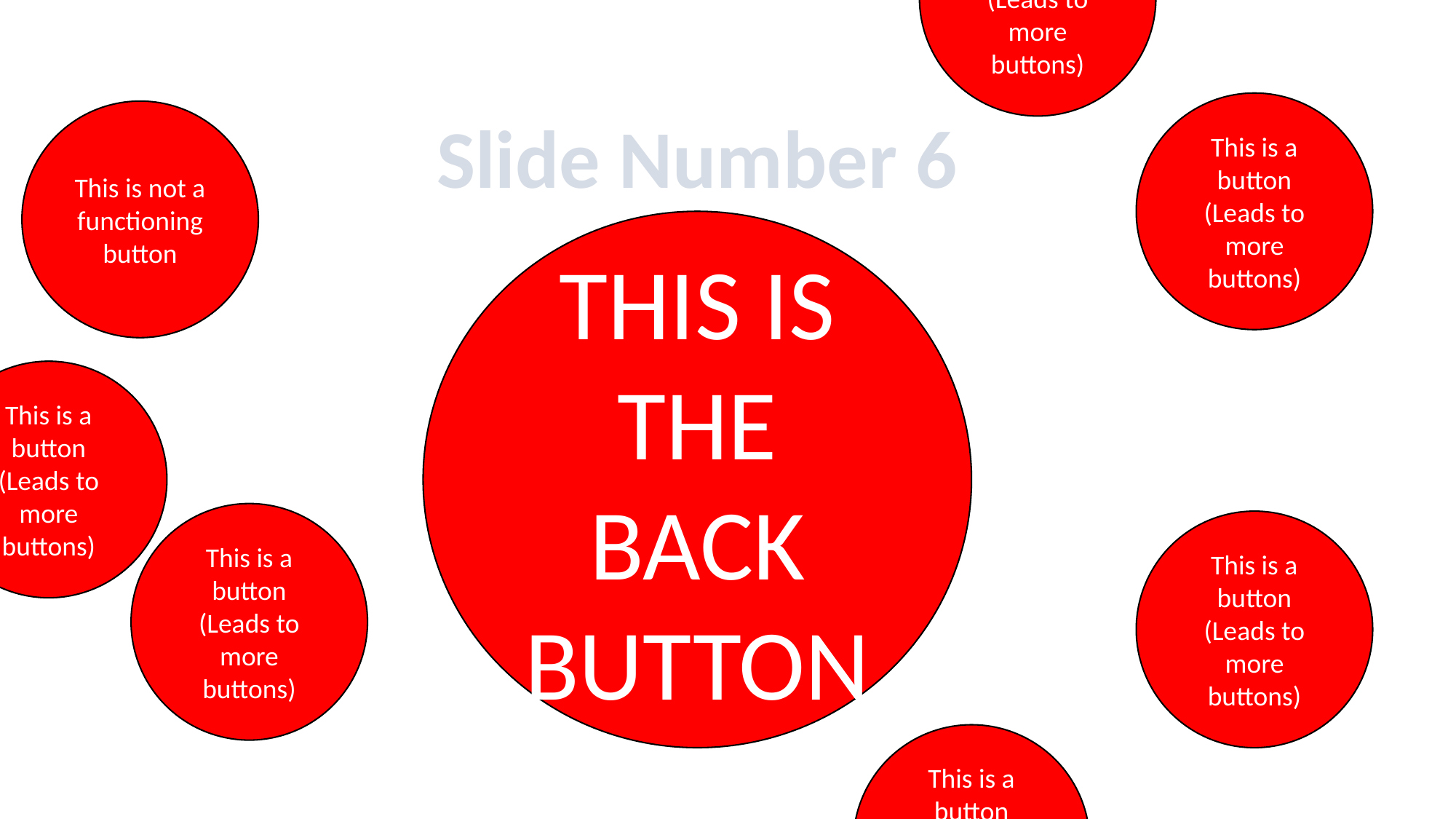

This is a button (Leads to more buttons)
This is a button (Leads to more buttons)
This is not a functioning button
Slide Number 6
THIS IS THE BACK BUTTON
This is a button (Leads to more buttons)
This is a button (Leads to more buttons)
This is a button (Leads to more buttons)
This is a button (Leads to more buttons)